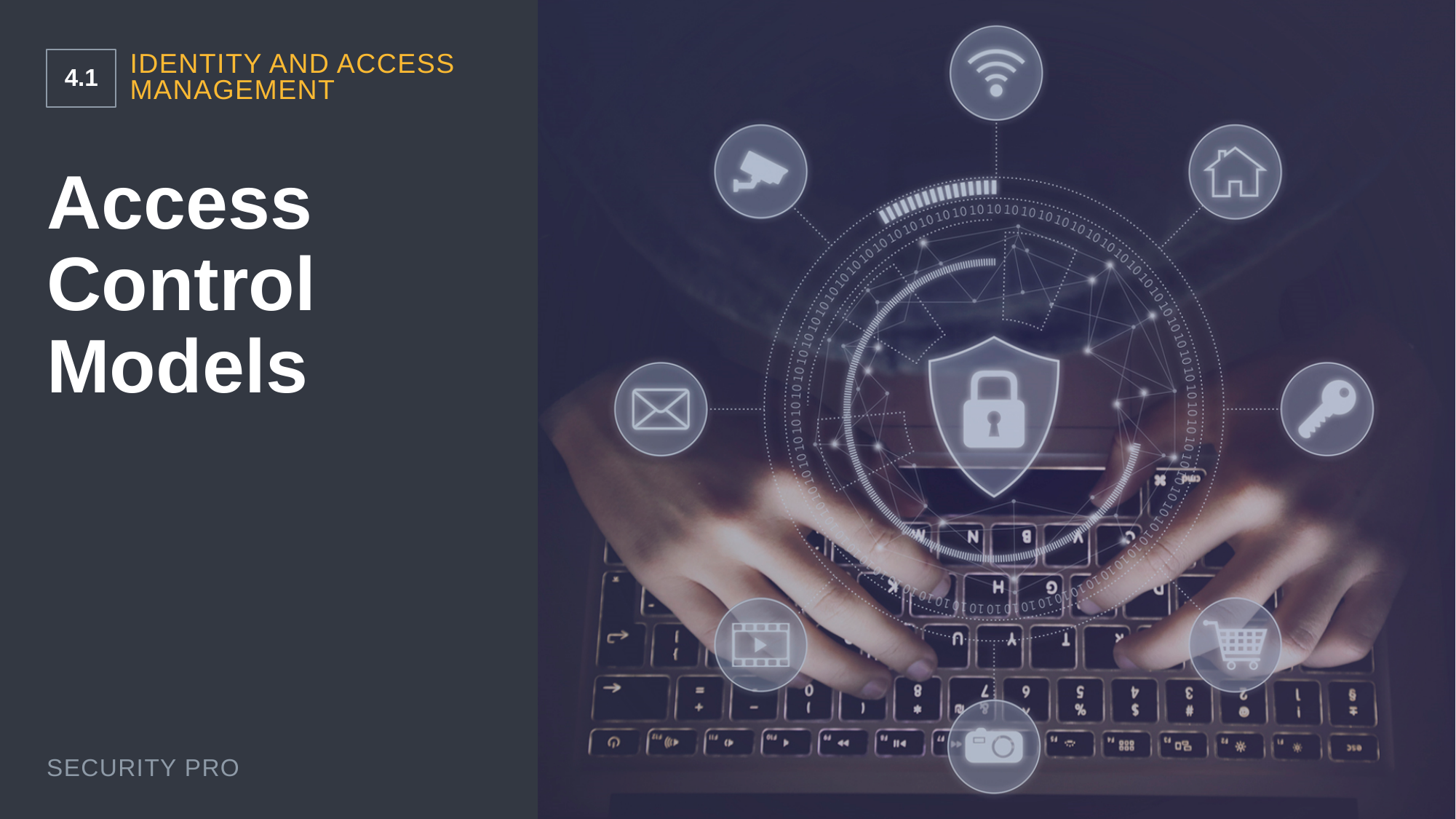

4.1
Identity and Access Management
# Access Control Models
Security Pro